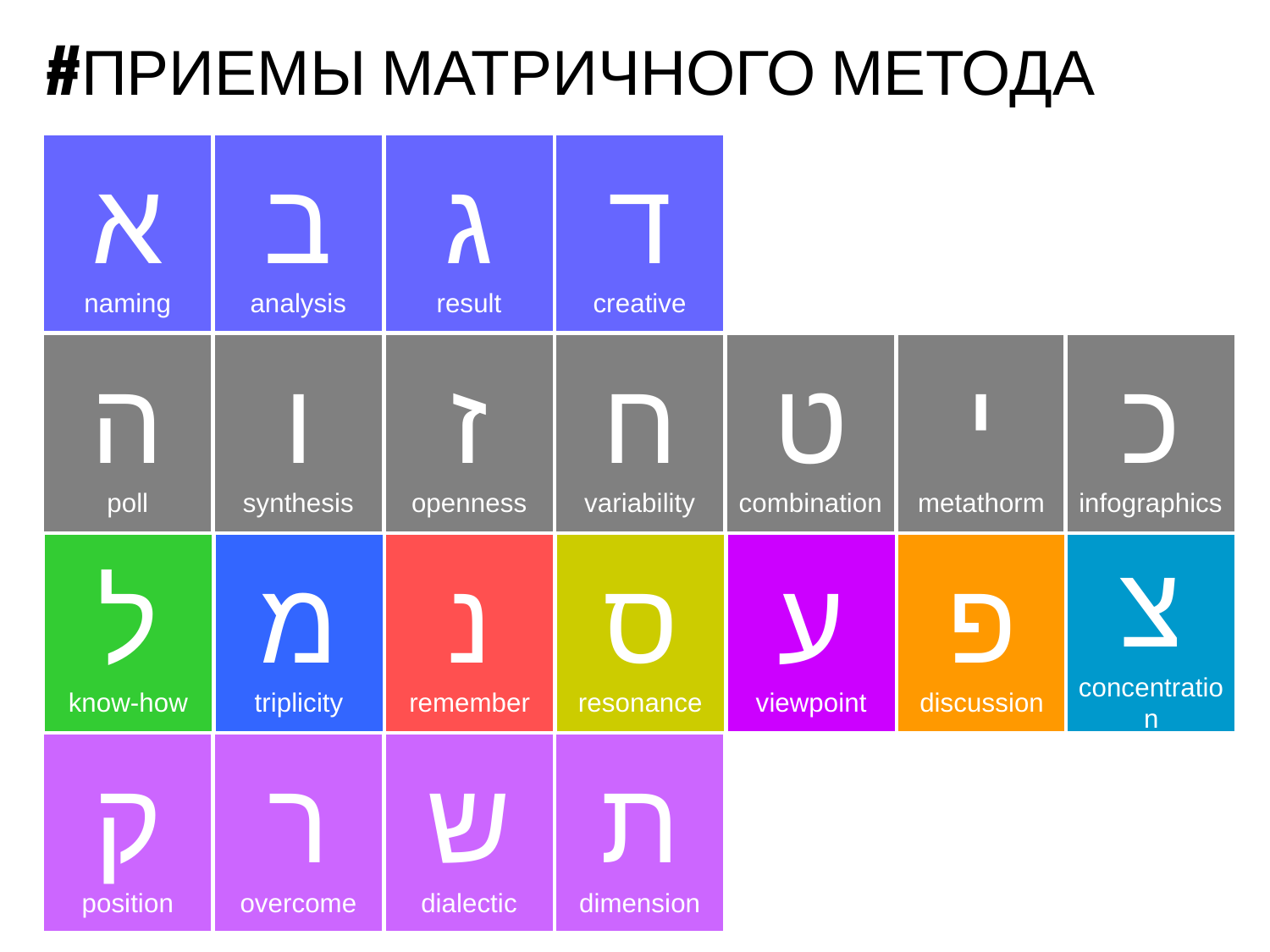

#ПРИЕМЫ МАТРИЧНОГО МЕТОДА
א
naming
ב
analysis
ג
result
ד
creative
ה
poll
ו
synthesis
ז
openness
ח
variability
ט
combination
י
metathorm
כ
infographics
ל
know-how
מ
triplicity
נ
remember
ס
resonance
ע
viewpoint
פ
discussion
צ
concentration
ק
position
ר
overcome
ש
dialectic
ת
dimension